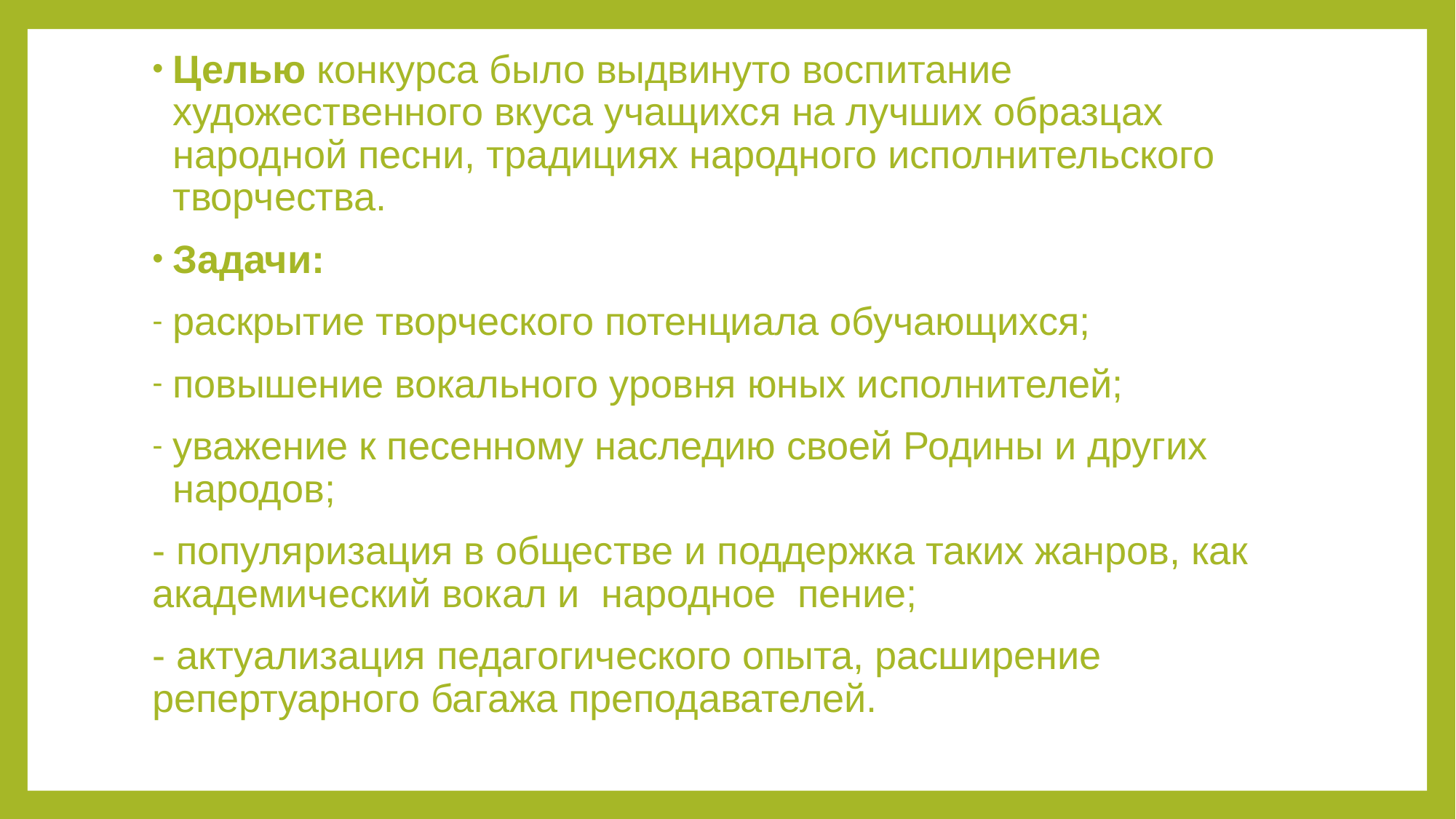

Целью конкурса было выдвинуто воспитание художественного вкуса учащихся на лучших образцах народной песни, традициях народного исполнительского творчества.
Задачи:
раскрытие творческого потенциала обучающихся;
повышение вокального уровня юных исполнителей;
уважение к песенному наследию своей Родины и других народов;
- популяризация в обществе и поддержка таких жанров, как академический вокал и  народное  пение;
- актуализация педагогического опыта, расширение репертуарного багажа преподавателей.